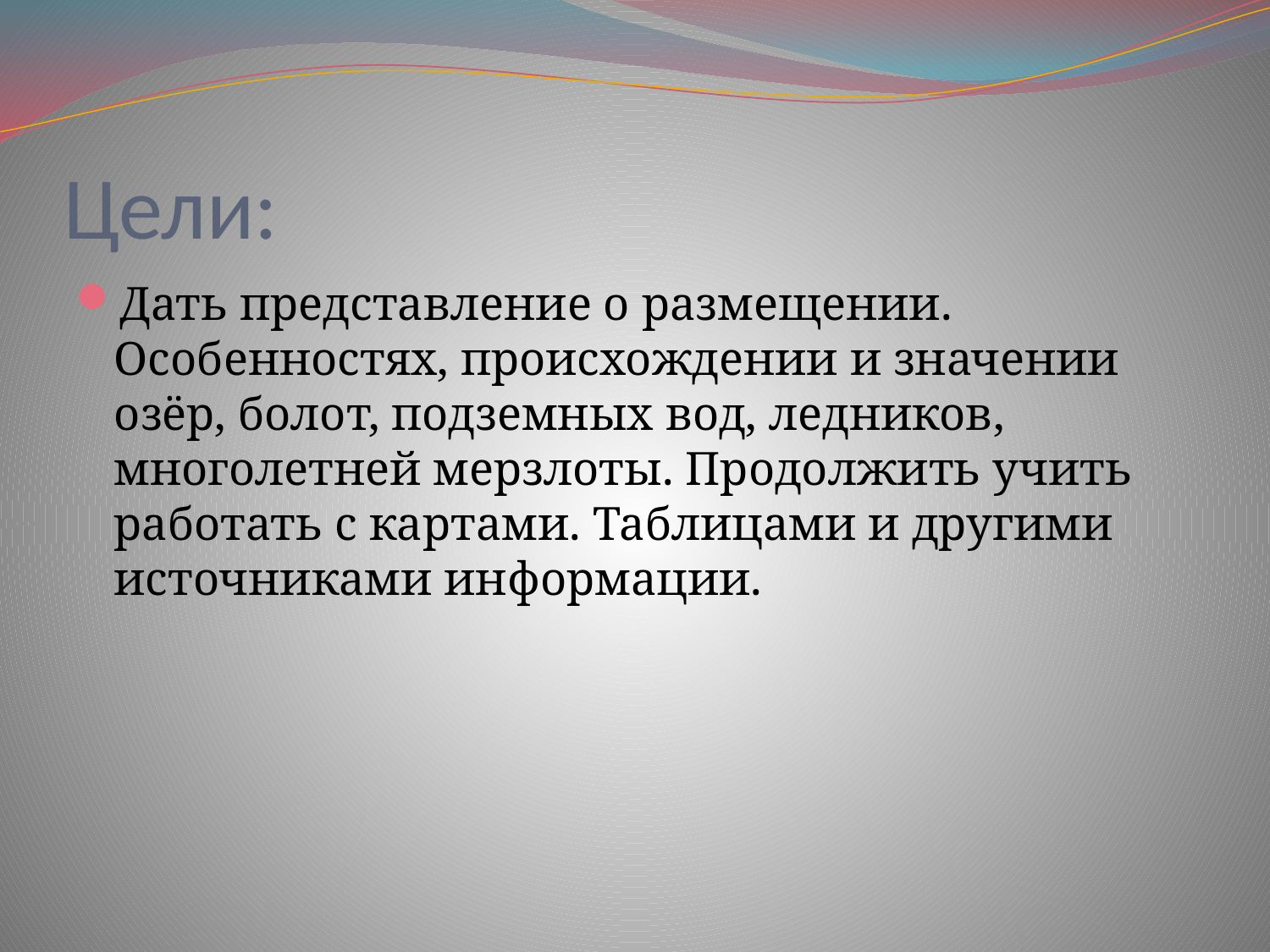

# Цели:
Дать представление о размещении. Особенностях, происхождении и значении озёр, болот, подземных вод, ледников, многолетней мерзлоты. Продолжить учить работать с картами. Таблицами и другими источниками информации.